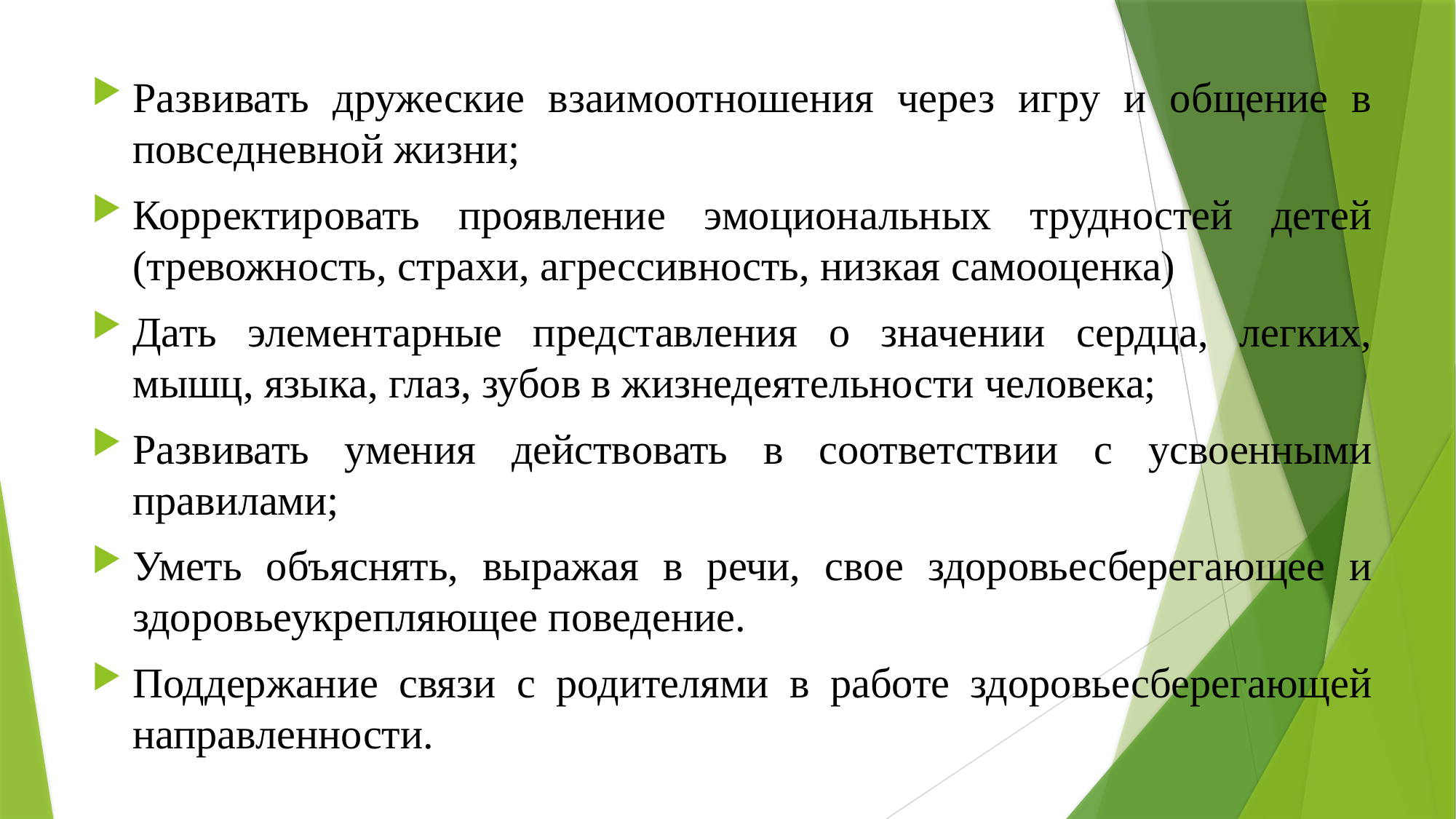

#
Развивать дружеские взаимоотношения через игру и общение в повседневной жизни;
Корректировать проявление эмоциональных трудностей детей (тревожность, страхи, агрессивность, низкая самооценка)
Дать элементарные представления о значении сердца, легких, мышц, языка, глаз, зубов в жизнедеятельности человека;
Развивать умения действовать в соответствии с усвоенными правилами;
Уметь объяснять, выражая в речи, свое здоровьесберегающее и здоровьеукрепляющее поведение.
Поддержание связи с родителями в работе здоровьесберегающей направленности.